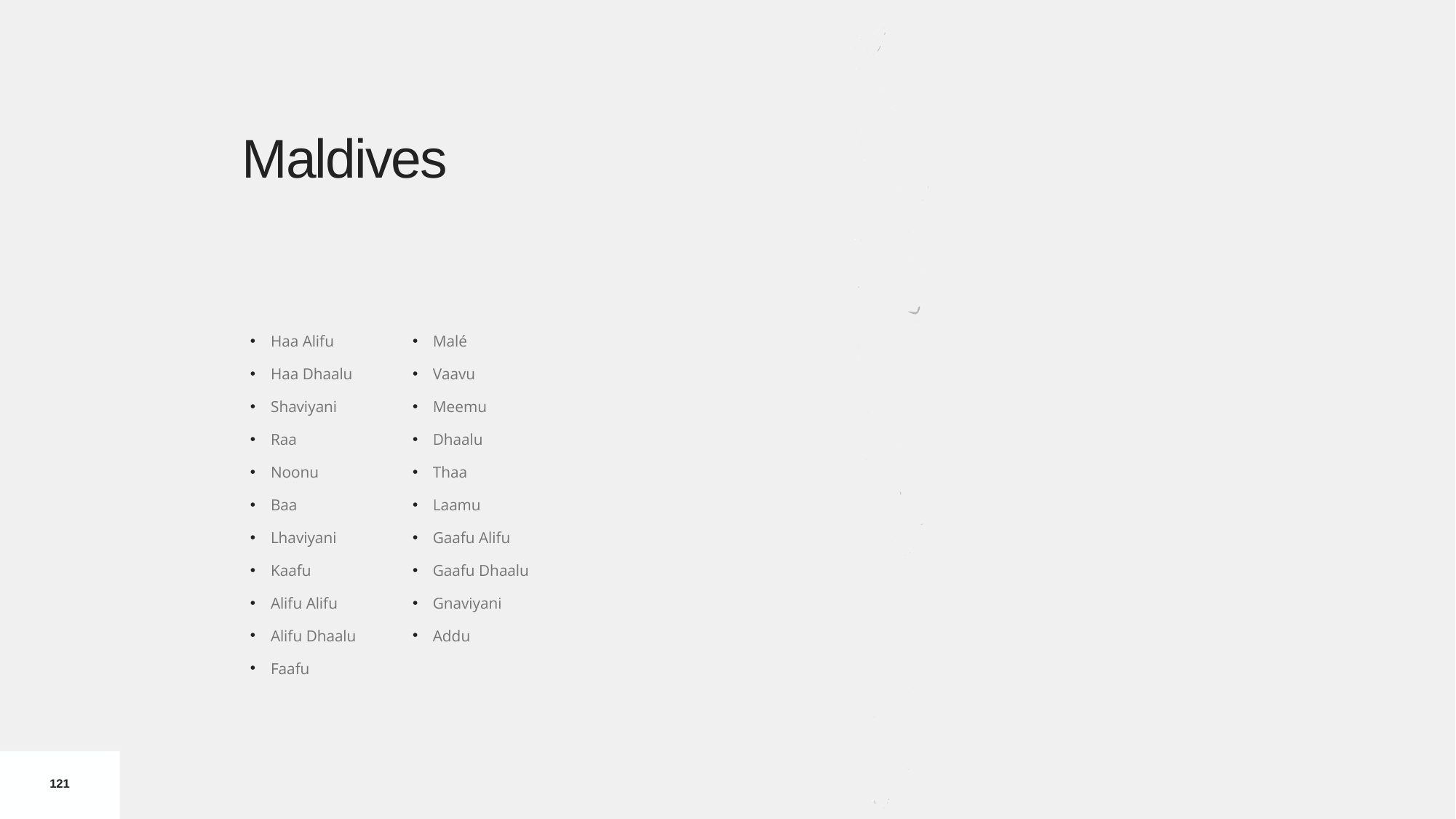

# Maldives
Haa Alifu
Haa Dhaalu
Shaviyani
Raa
Noonu
Baa
Lhaviyani
Kaafu
Alifu Alifu
Alifu Dhaalu
Faafu
Malé
Vaavu
Meemu
Dhaalu
Thaa
Laamu
Gaafu Alifu
Gaafu Dhaalu
Gnaviyani
Addu